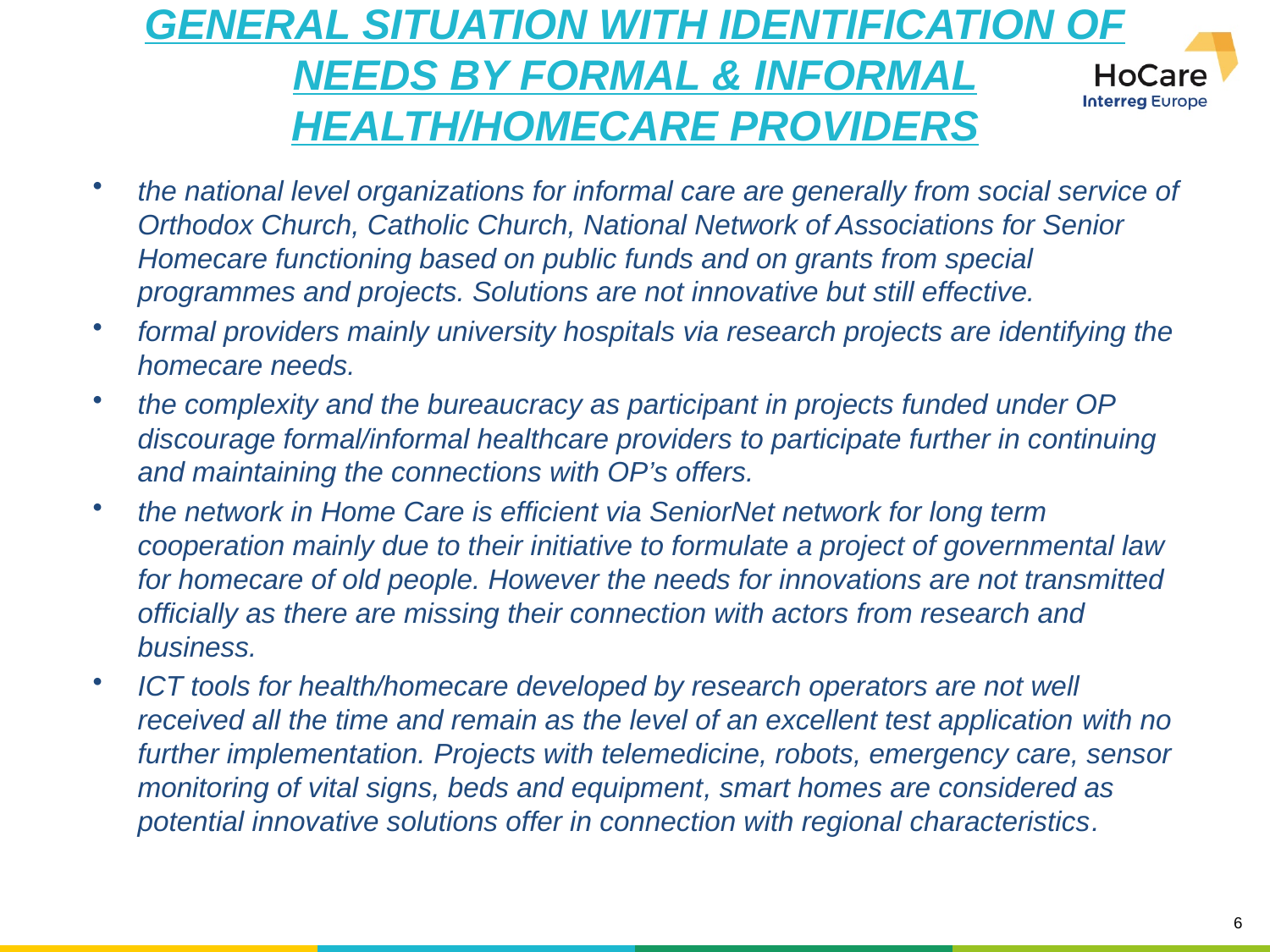

# GENERAL SITUATION WITH IDENTIFICATION OF NEEDS BY FORMAL & INFORMAL HEALTH/HOMECARE PROVIDERS
the national level organizations for informal care are generally from social service of Orthodox Church, Catholic Church, National Network of Associations for Senior Homecare functioning based on public funds and on grants from special programmes and projects. Solutions are not innovative but still effective.
formal providers mainly university hospitals via research projects are identifying the homecare needs.
the complexity and the bureaucracy as participant in projects funded under OP discourage formal/informal healthcare providers to participate further in continuing and maintaining the connections with OP’s offers.
the network in Home Care is efficient via SeniorNet network for long term cooperation mainly due to their initiative to formulate a project of governmental law for homecare of old people. However the needs for innovations are not transmitted  officially as there are missing their connection with actors from research and business.
ICT tools for health/homecare developed by research operators are not well received all the time and remain as the level of an excellent test application with no further implementation. Projects with telemedicine, robots, emergency care, sensor monitoring of vital signs, beds and equipment, smart homes are considered as potential innovative solutions offer in connection with regional characteristics.